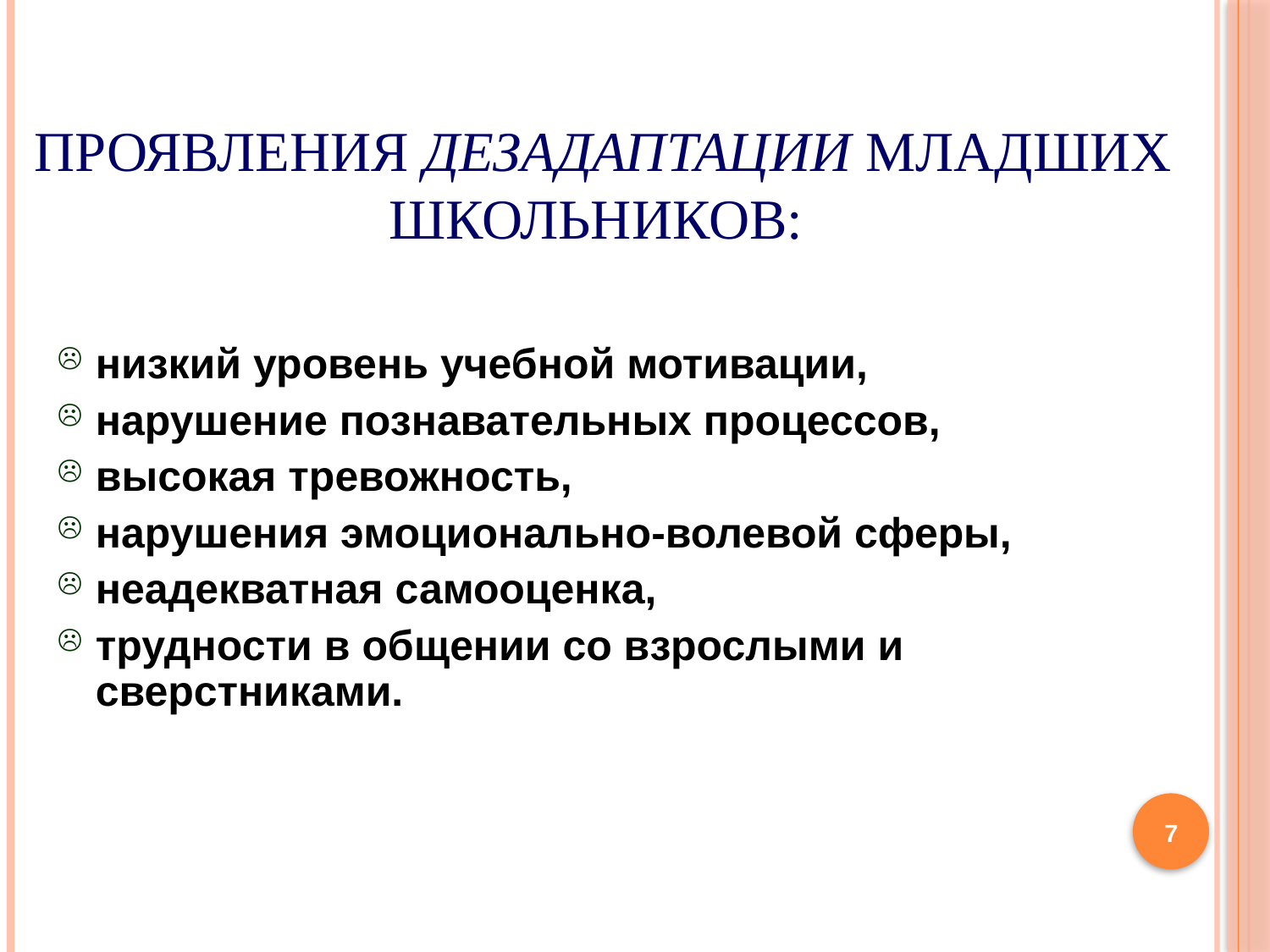

# Проявления дезадаптации младших школьников:
низкий уровень учебной мотивации,
нарушение познавательных процессов,
высокая тревожность,
нарушения эмоционально-волевой сферы,
неадекватная самооценка,
трудности в общении со взрослыми и сверстниками.
7